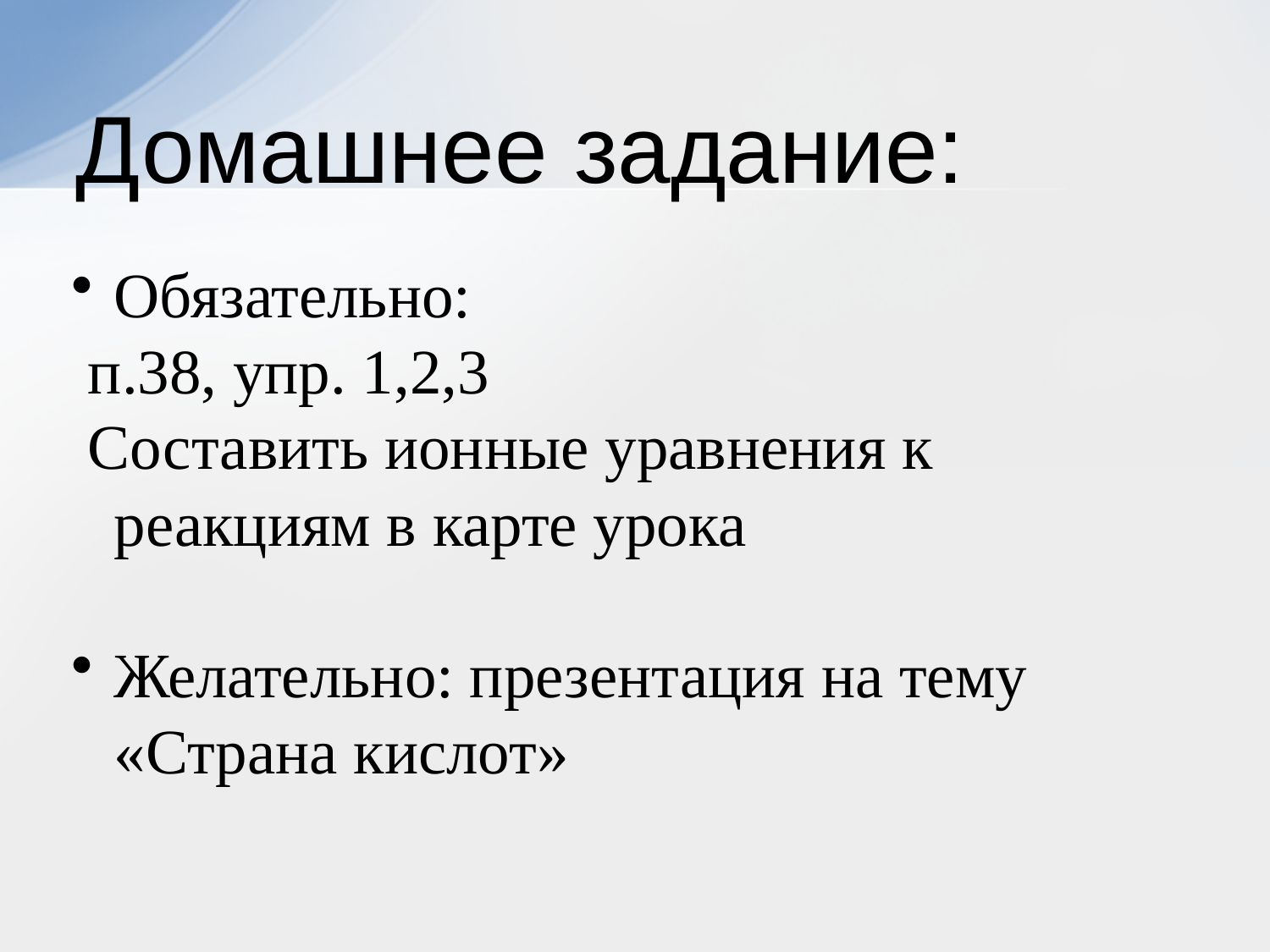

# Домашнее задание:
Обязательно:
 п.38, упр. 1,2,3
 Составить ионные уравнения к реакциям в карте урока

Желательно: презентация на тему «Страна кислот»